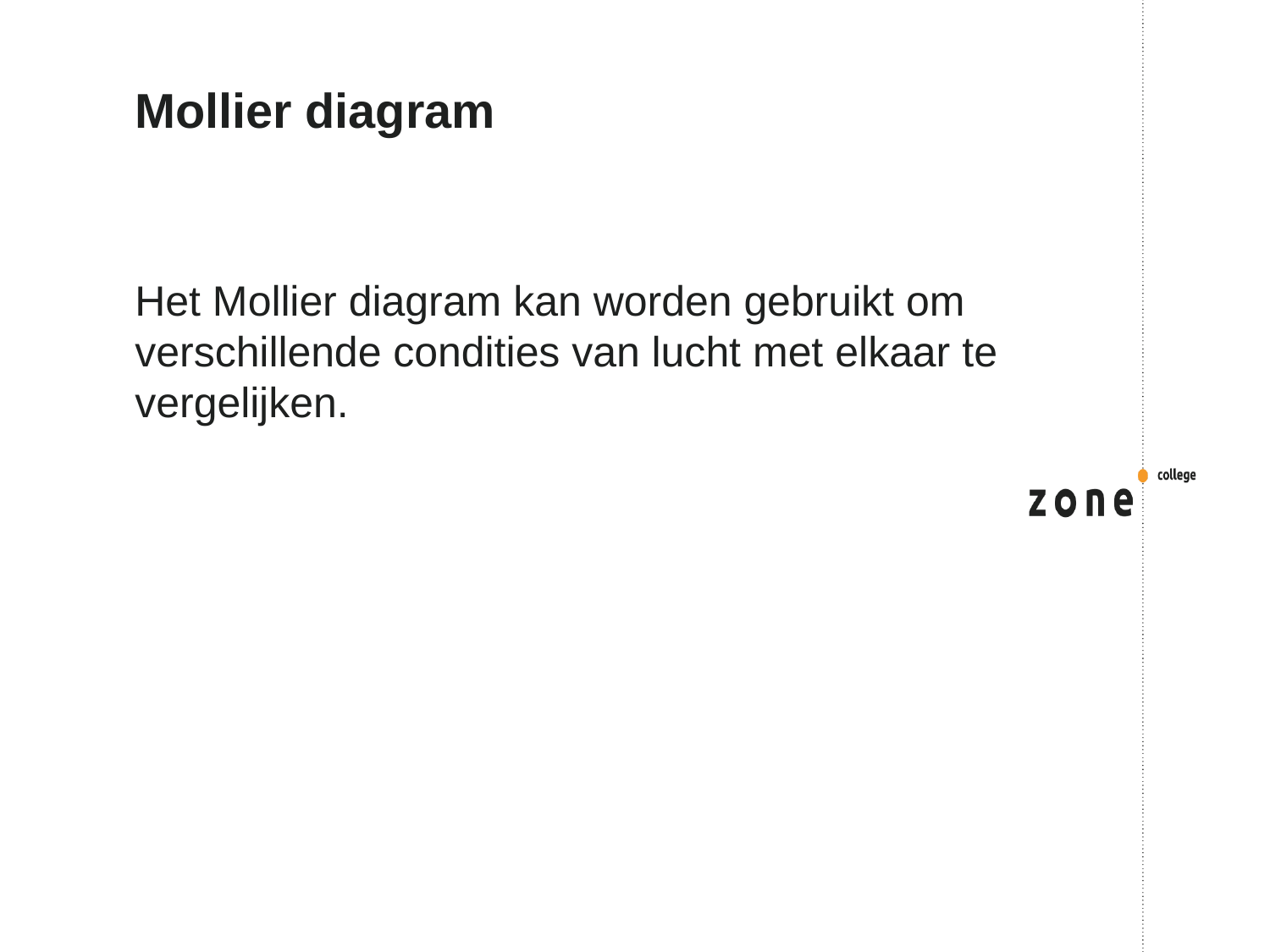

# Mollier diagram

Het Mollier diagram kan worden gebruikt om verschillende condities van lucht met elkaar te vergelijken.